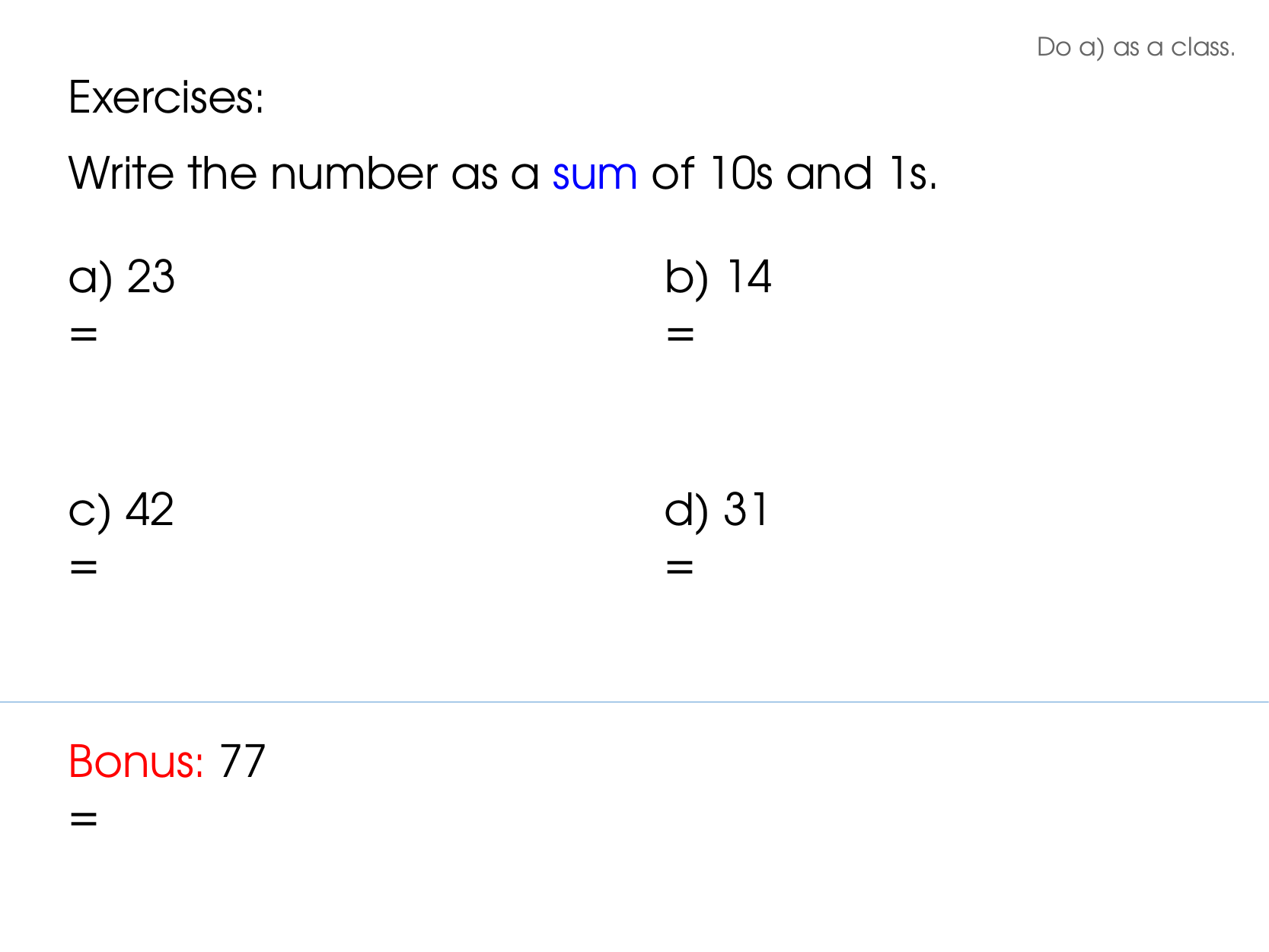

Do a) as a class.
Exercises:
Write the number as a sum of 10s and 1s.
a) 23 =
b) 14 =
c) 42 =
d) 31 =
Bonus: 77 =